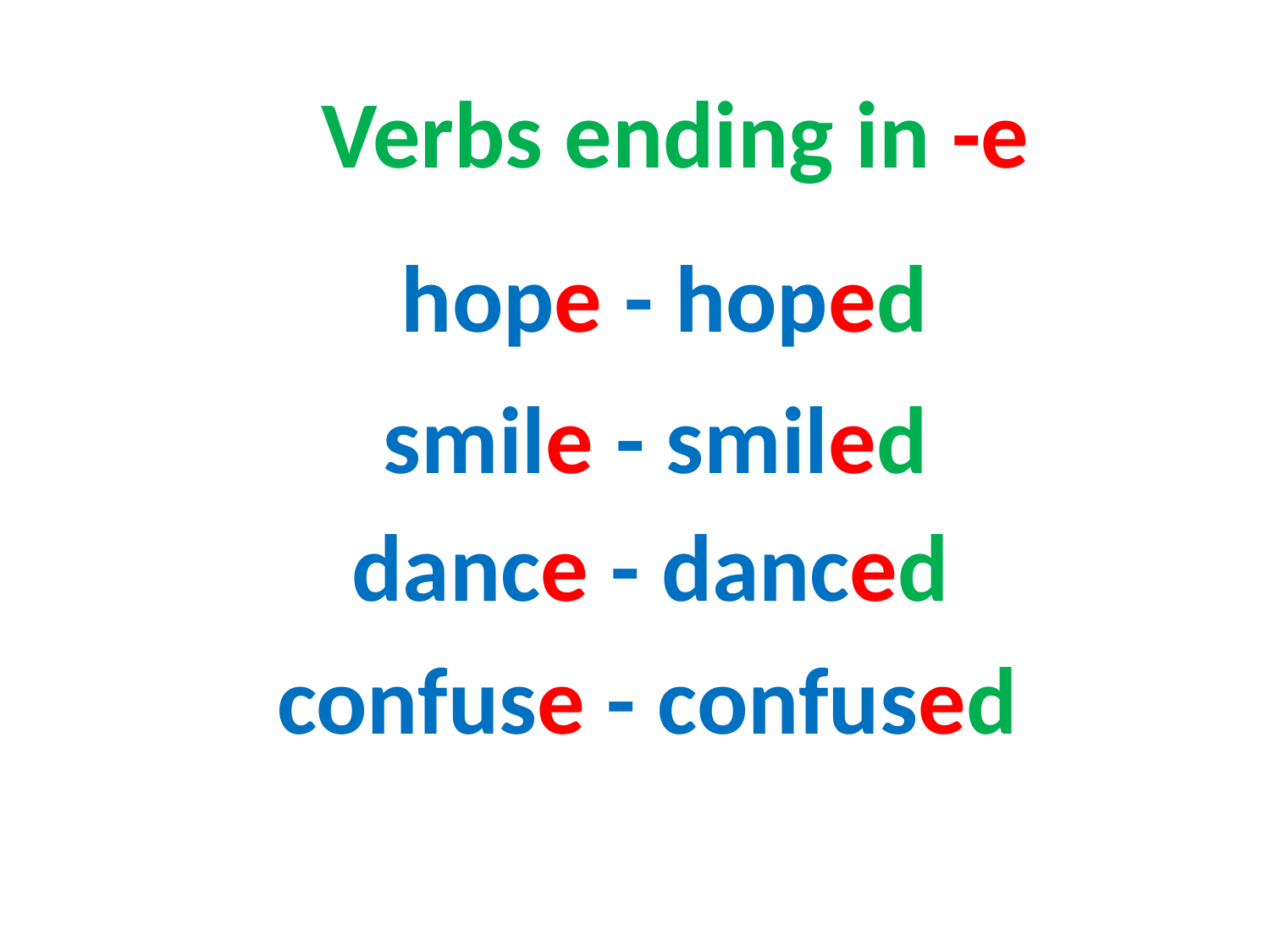

Verbs ending in -e
hope - hoped
smile - smiled
dance - danced
confuse - confused